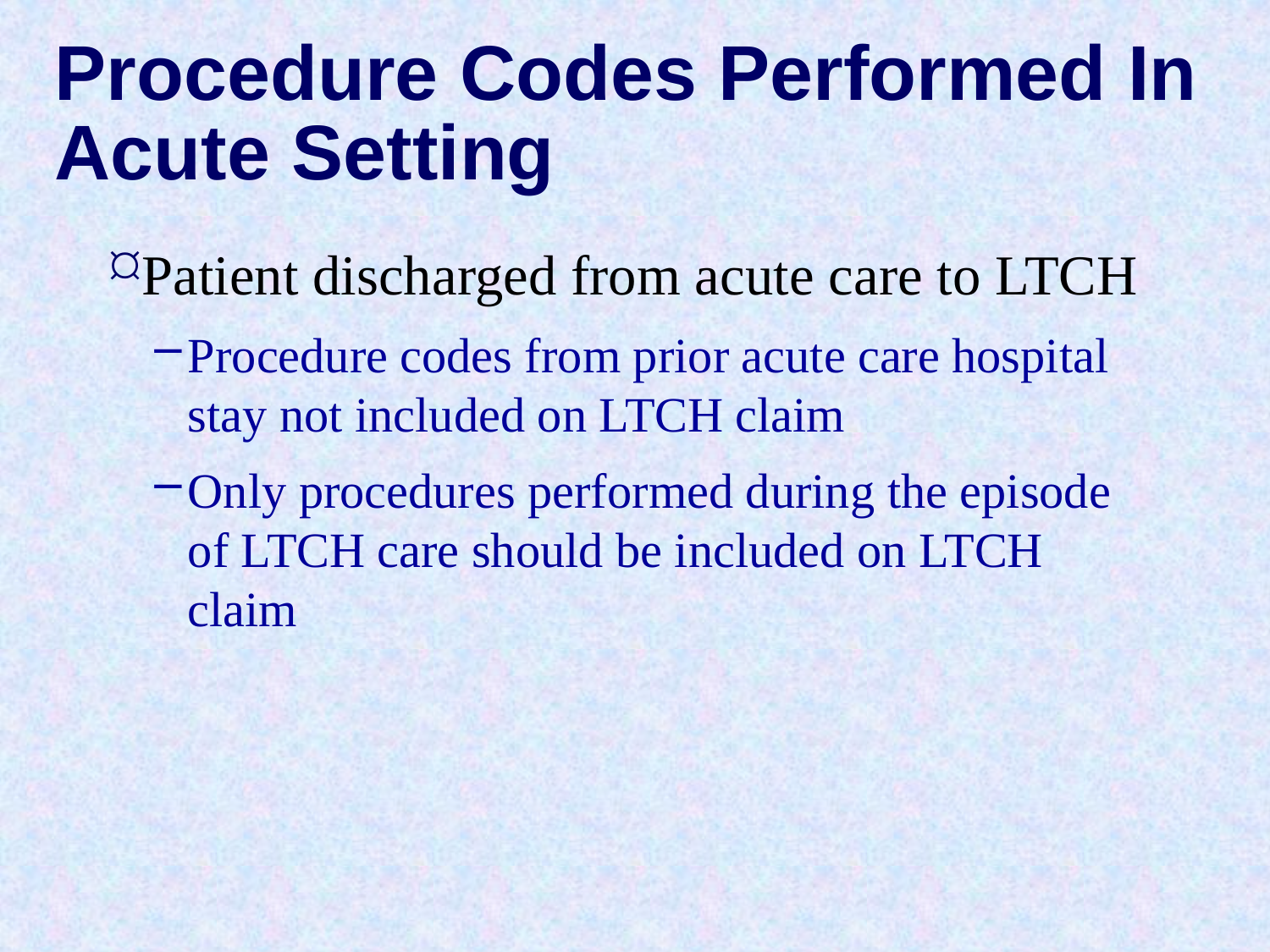

# Procedure Codes Performed In Acute Setting
Patient discharged from acute care to LTCH
Procedure codes from prior acute care hospital stay not included on LTCH claim
Only procedures performed during the episode of LTCH care should be included on LTCH claim